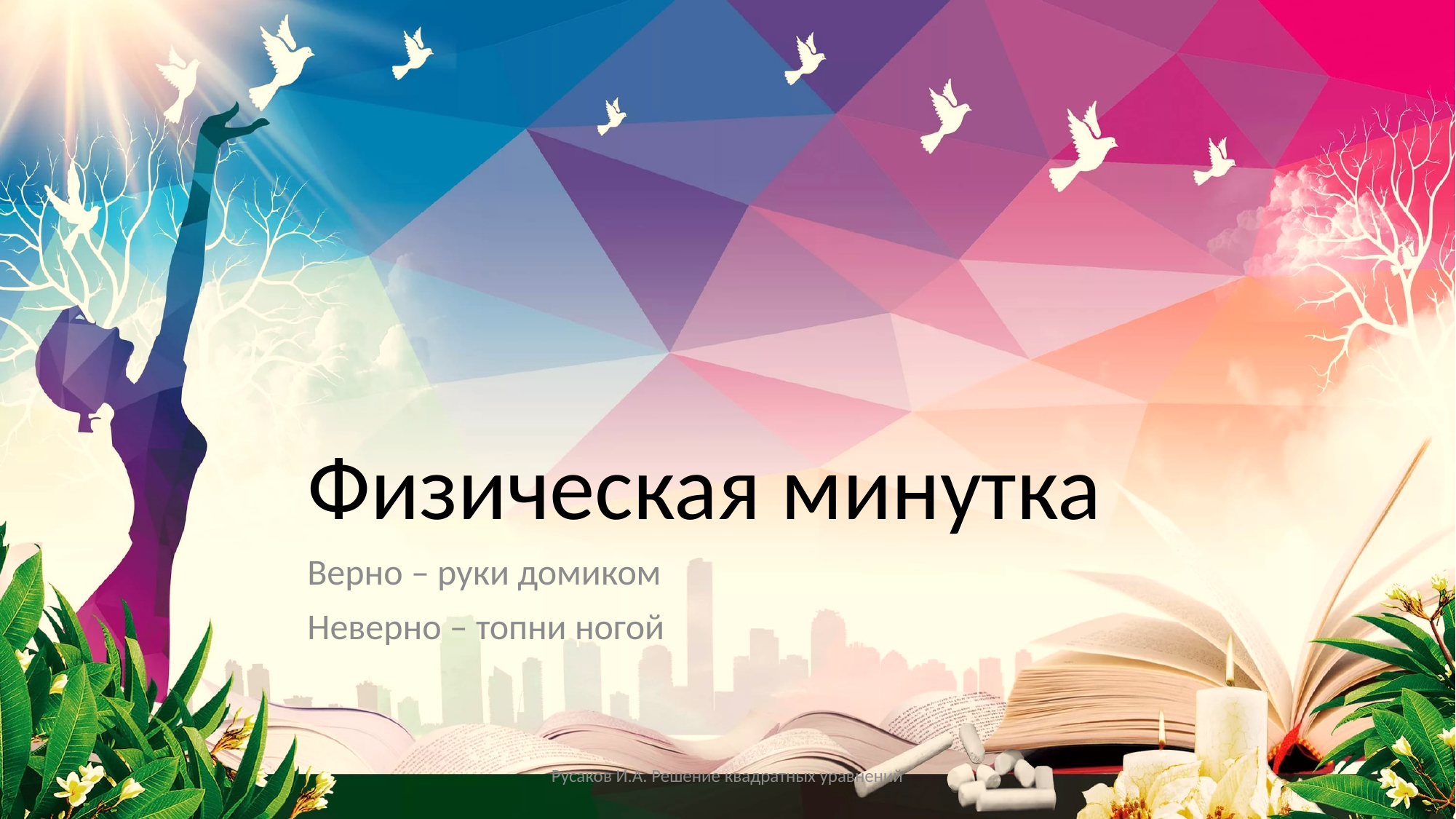

# Физическая минутка
Верно – руки домиком
Неверно – топни ногой
Русаков И.А. Решение квадратных уравнений